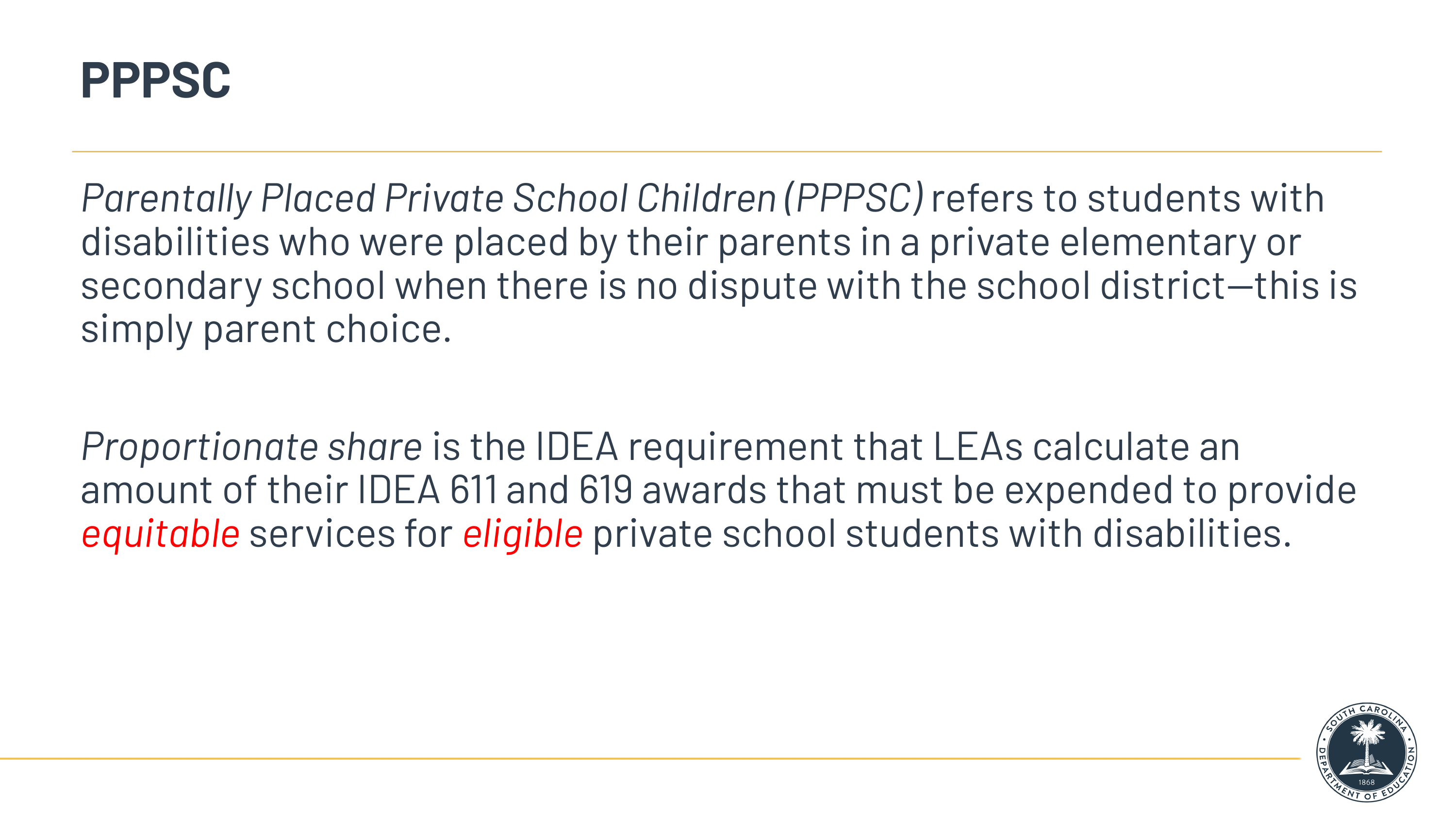

# PPPSC
Parentally Placed Private School Children (PPPSC) refers to students with disabilities who were placed by their parents in a private elementary or secondary school when there is no dispute with the school district—this is simply parent choice.

Proportionate share is the IDEA requirement that LEAs calculate an amount of their IDEA 611 and 619 awards that must be expended to provide equitable services for eligible private school students with disabilities.